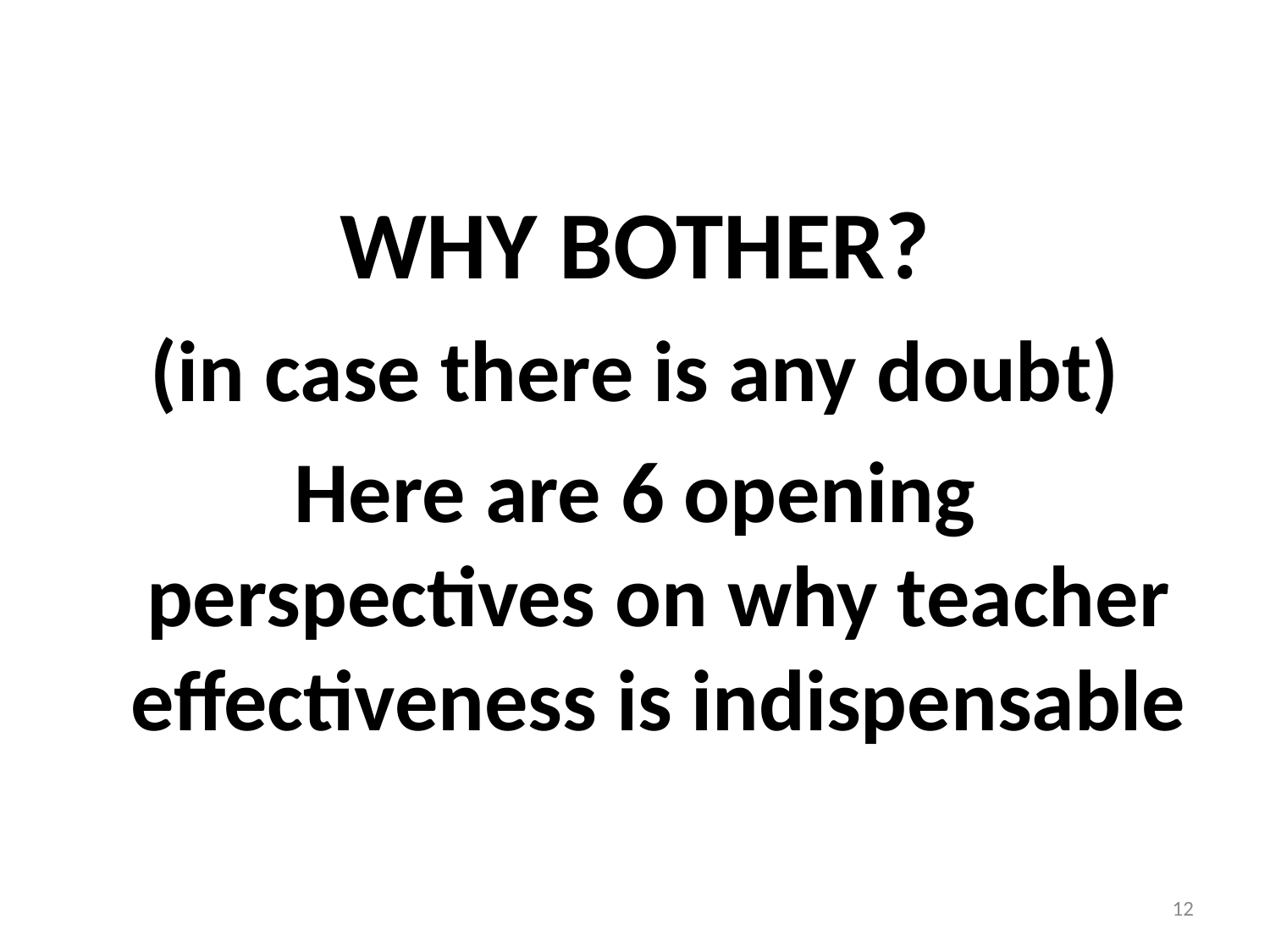

#

WHY BOTHER?
(in case there is any doubt)
Here are 6 opening perspectives on why teacher effectiveness is indispensable
12